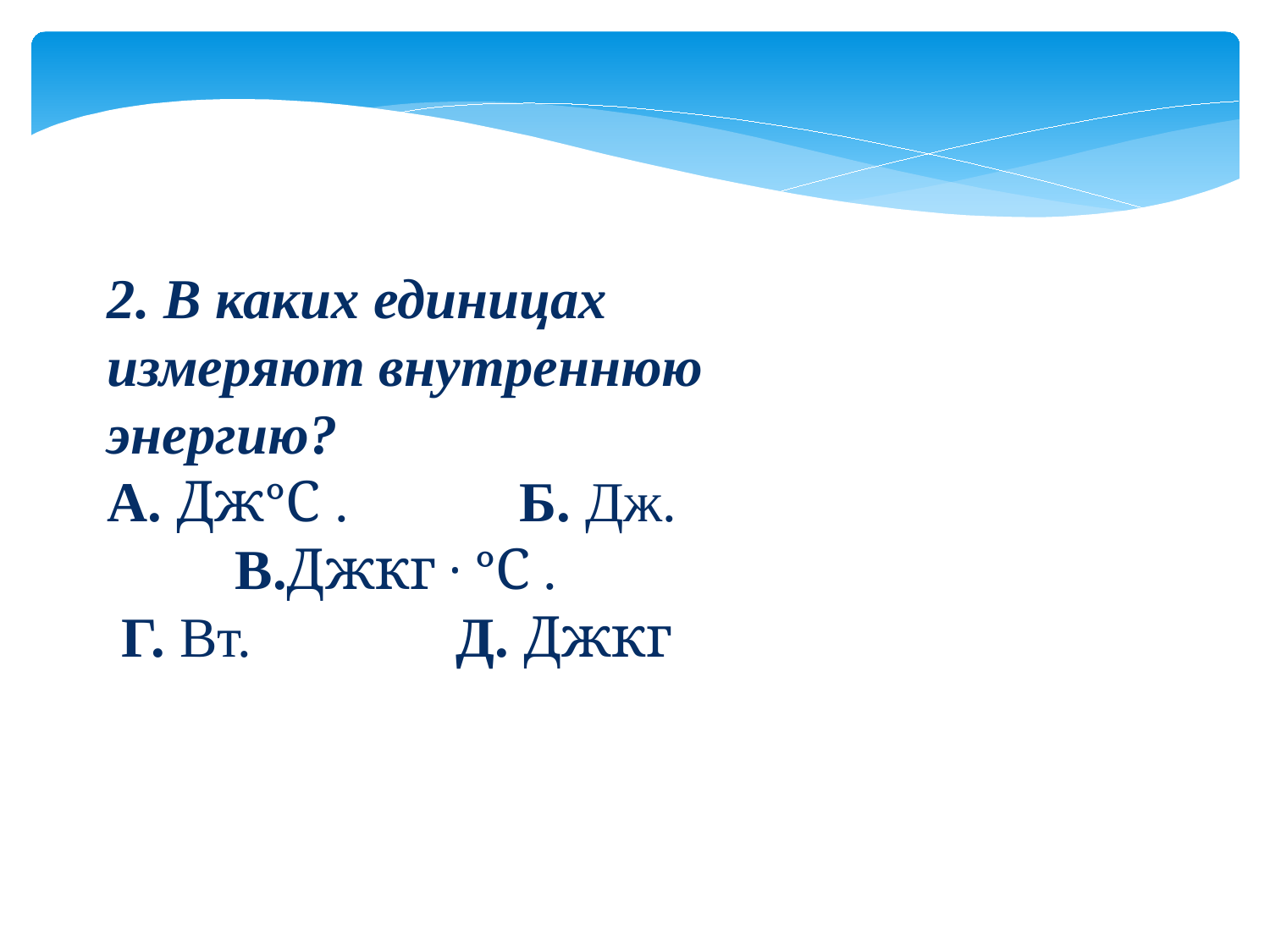

2. В каких единицах измеряют внутреннюю энергию?
А. Дж°С .            Б. Дж.            В.Джкг ∙ °С .          Г. Вт.               Д. Джкг